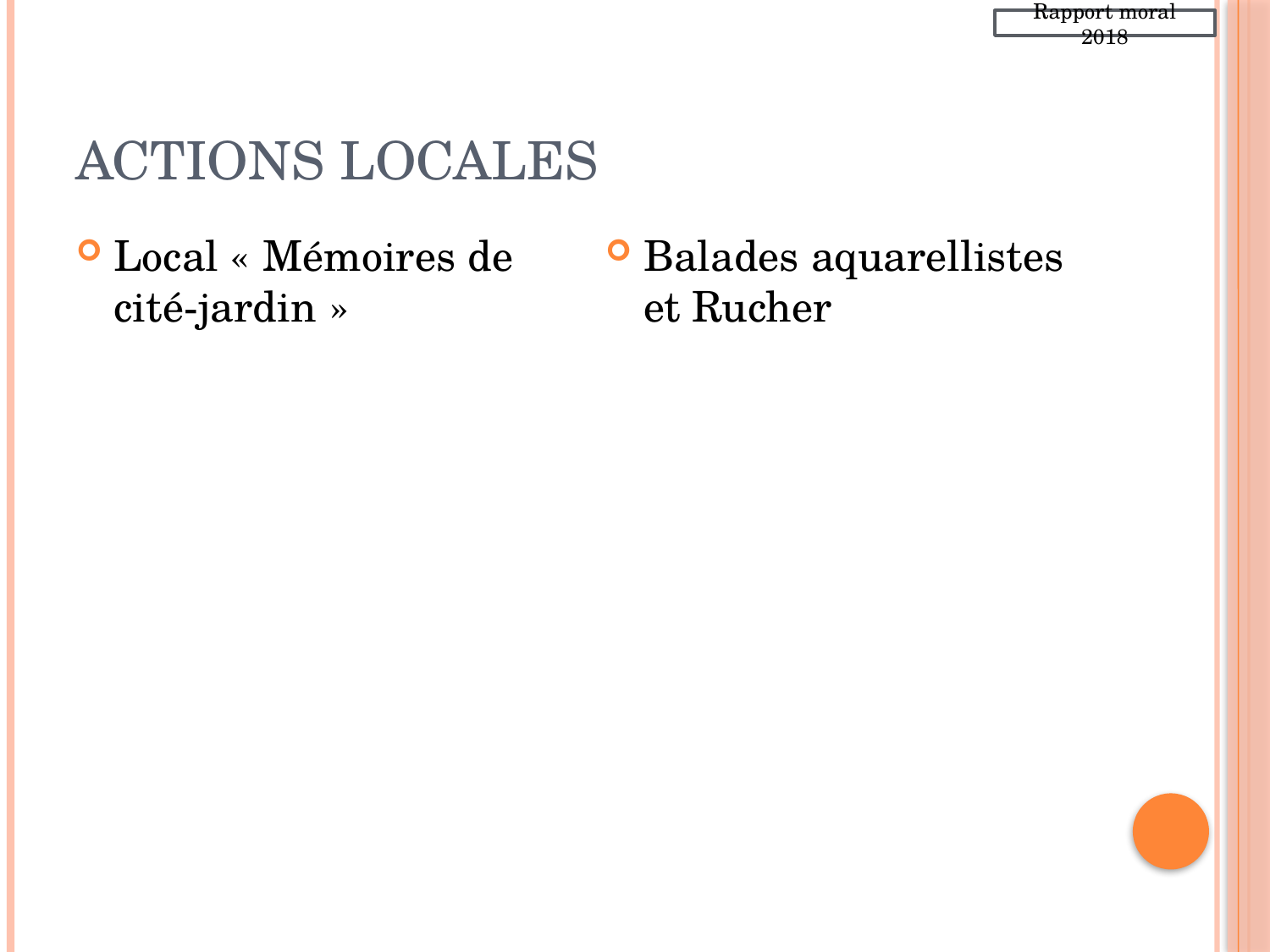

Rapport moral 2018
# Actions locales
Local « Mémoires de cité-jardin »
Balades aquarellistes et Rucher